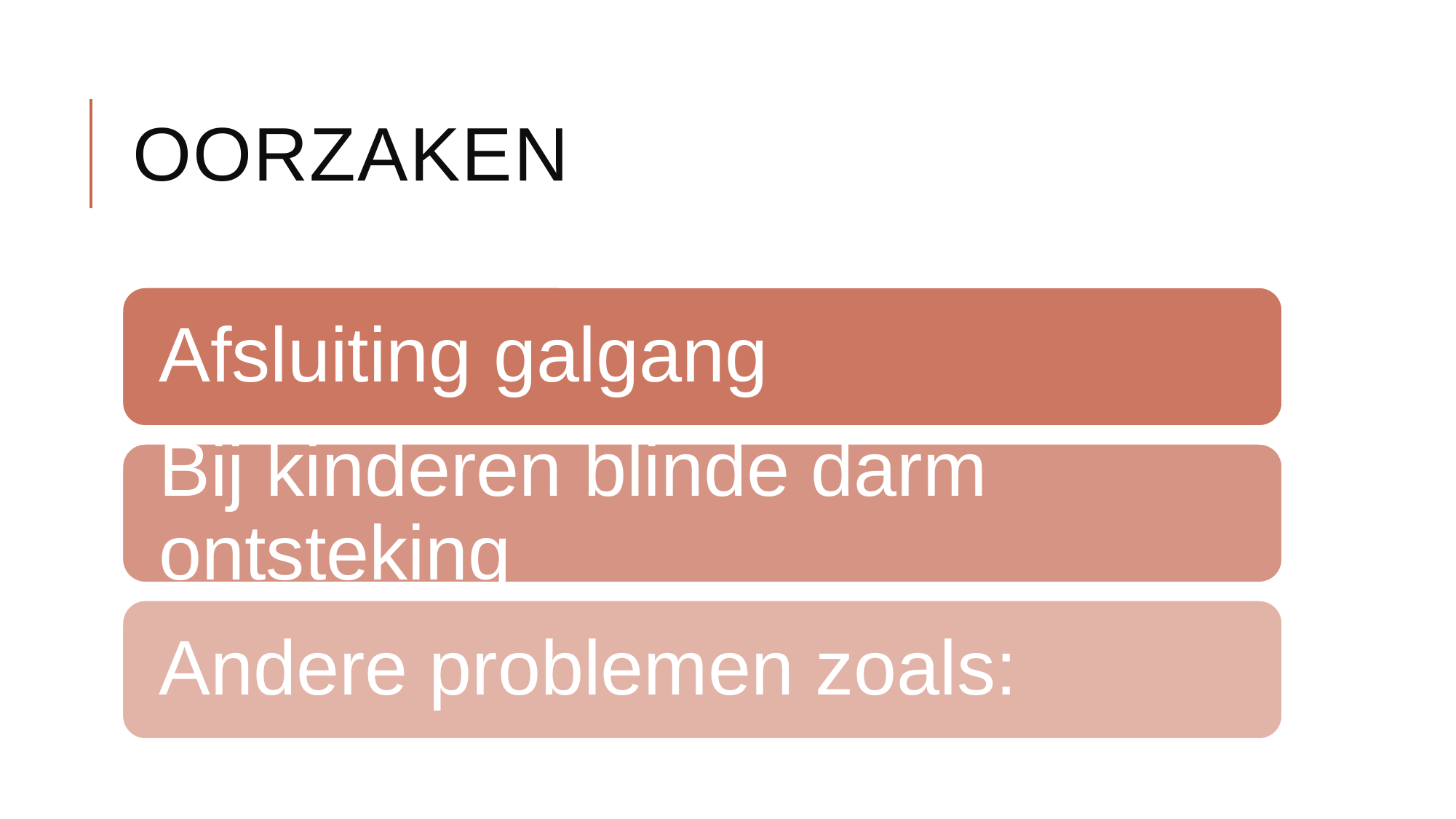

# oorzaken
Afsluiting galgang
Bij kinderen blinde darm ontsteking
Andere problemen zoals: